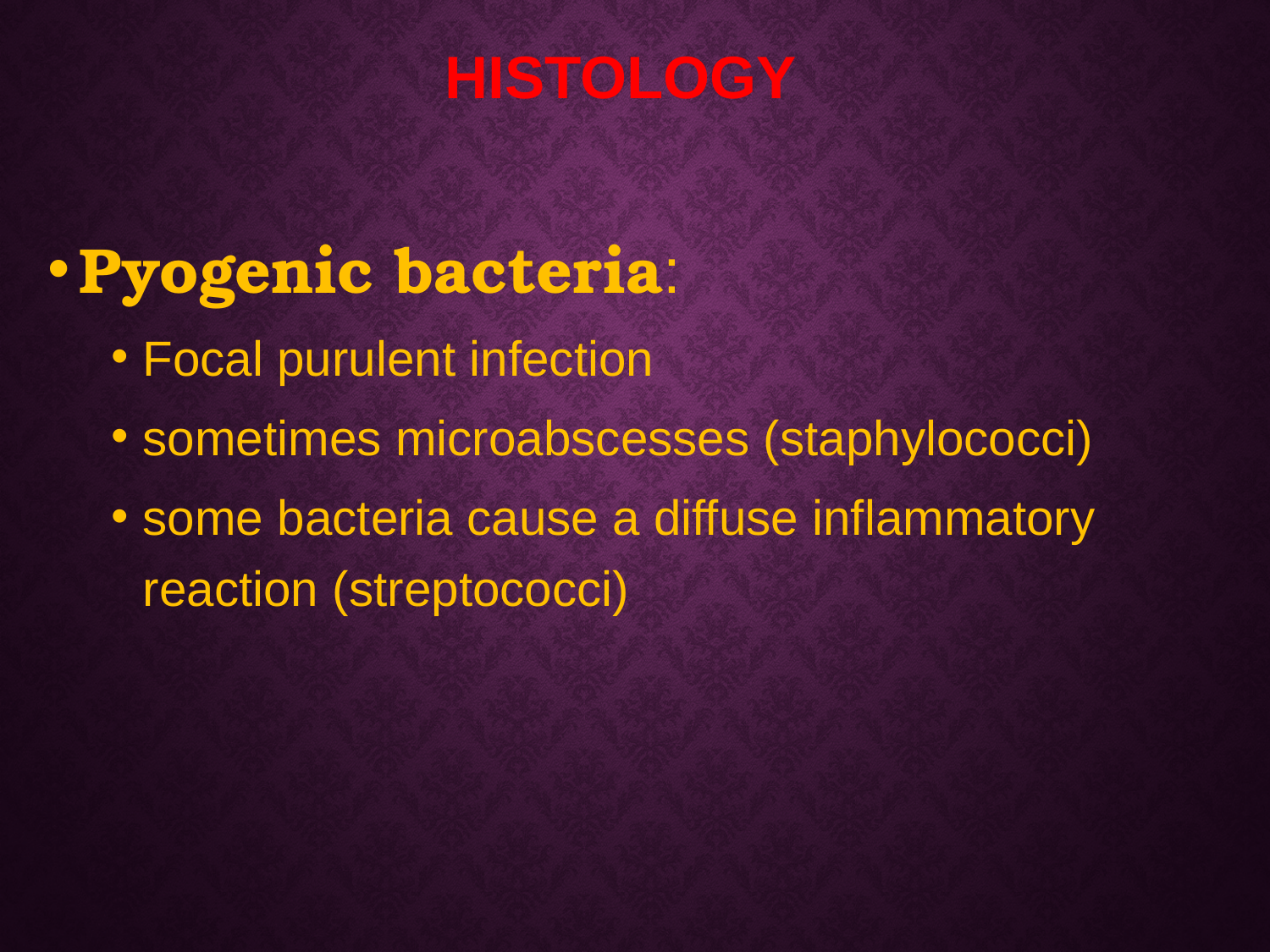

# HistoloGy
Pyogenic bacteria:
Focal purulent infection
sometimes microabscesses (staphylococci)
some bacteria cause a diffuse inflammatory reaction (streptococci)